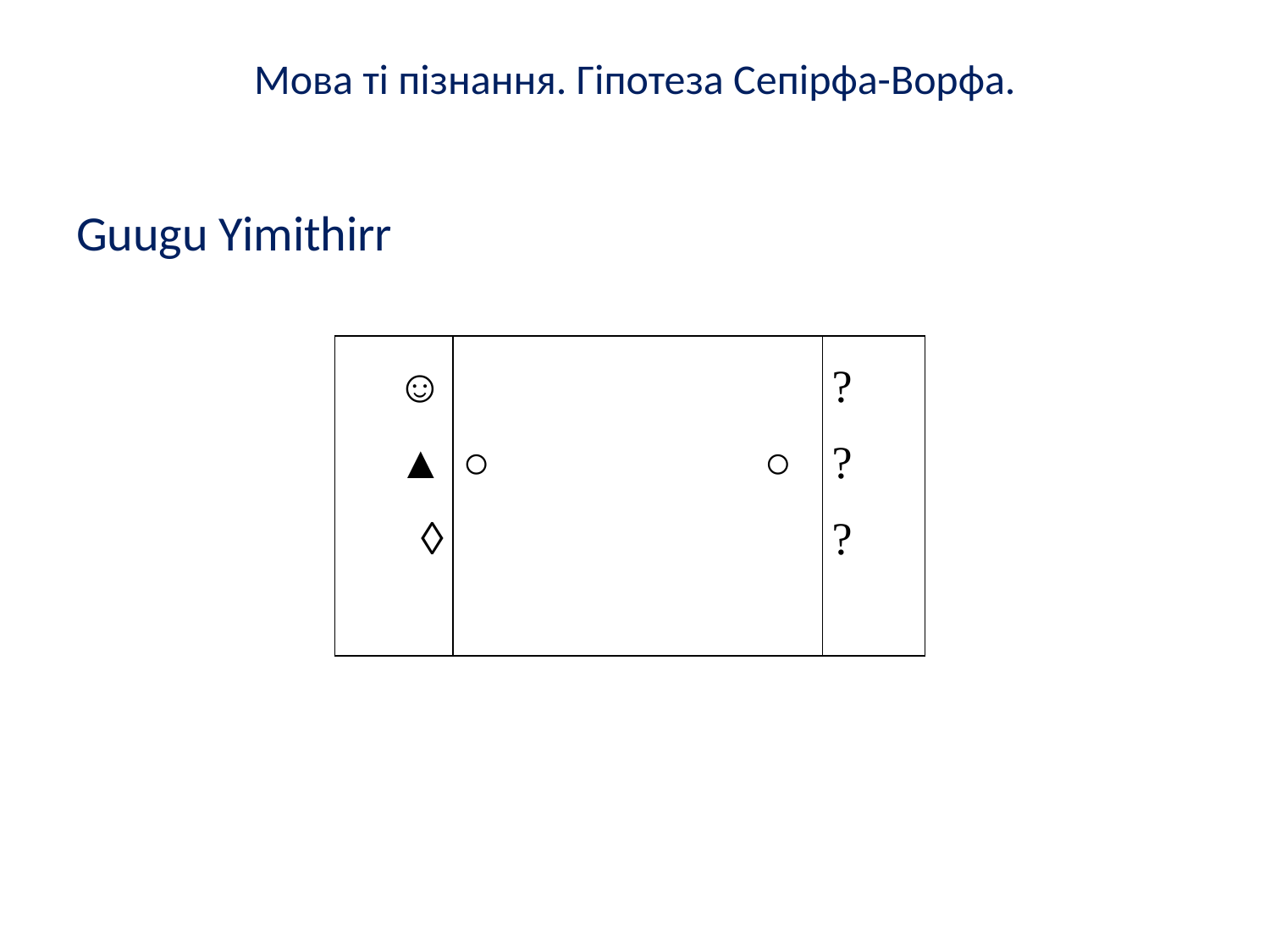

# Мова ті пізнання. Гіпотеза Сепірфа-Ворфа.

Guugu Yimithirr
| ☺ ▲ ◊ | ○ ○ | ? ? ? |
| --- | --- | --- |